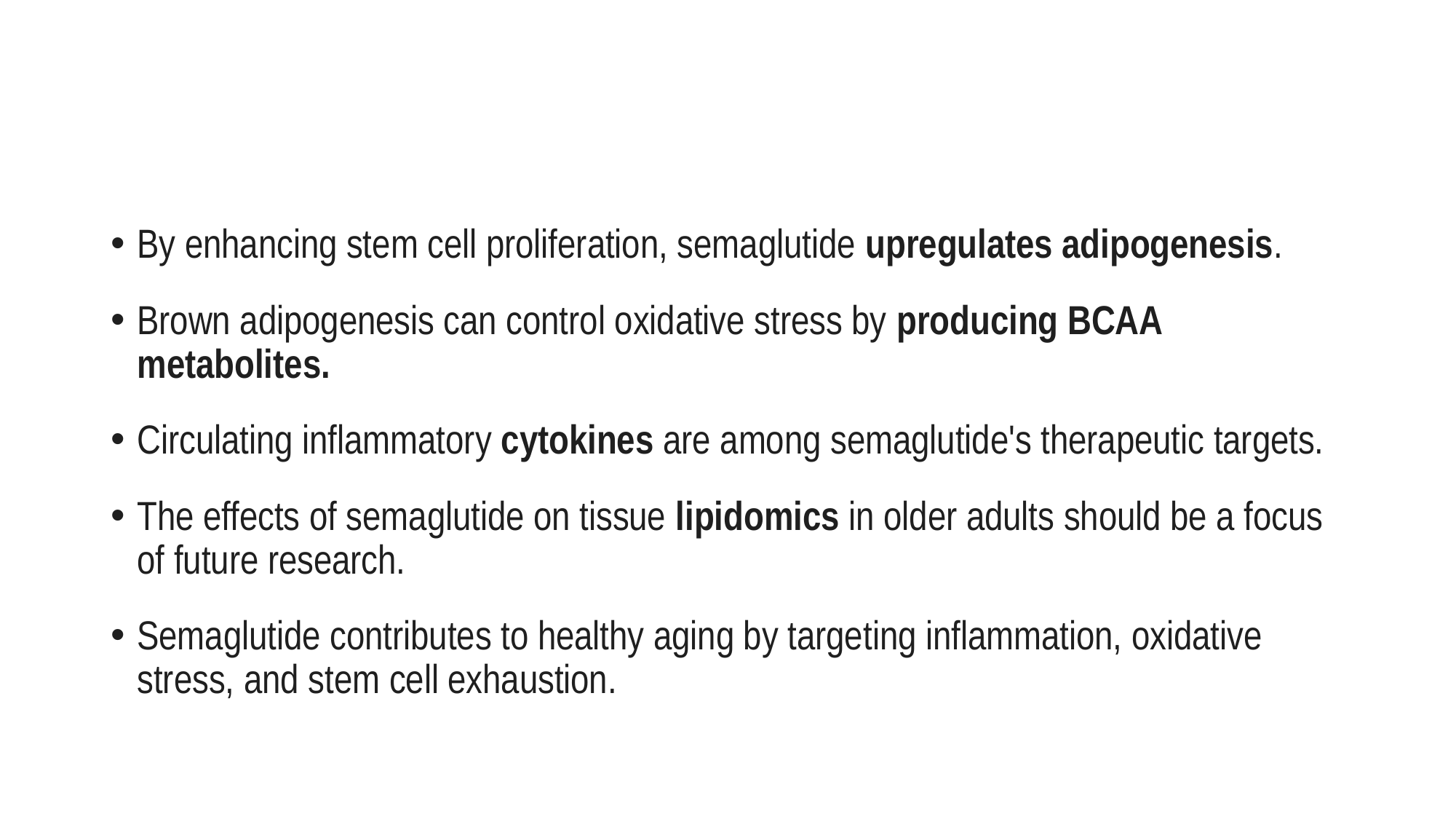

#
By enhancing stem cell proliferation, semaglutide upregulates adipogenesis.
Brown adipogenesis can control oxidative stress by producing BCAA metabolites.
Circulating inflammatory cytokines are among semaglutide's therapeutic targets.
The effects of semaglutide on tissue lipidomics in older adults should be a focus of future research.
Semaglutide contributes to healthy aging by targeting inflammation, oxidative stress, and stem cell exhaustion.